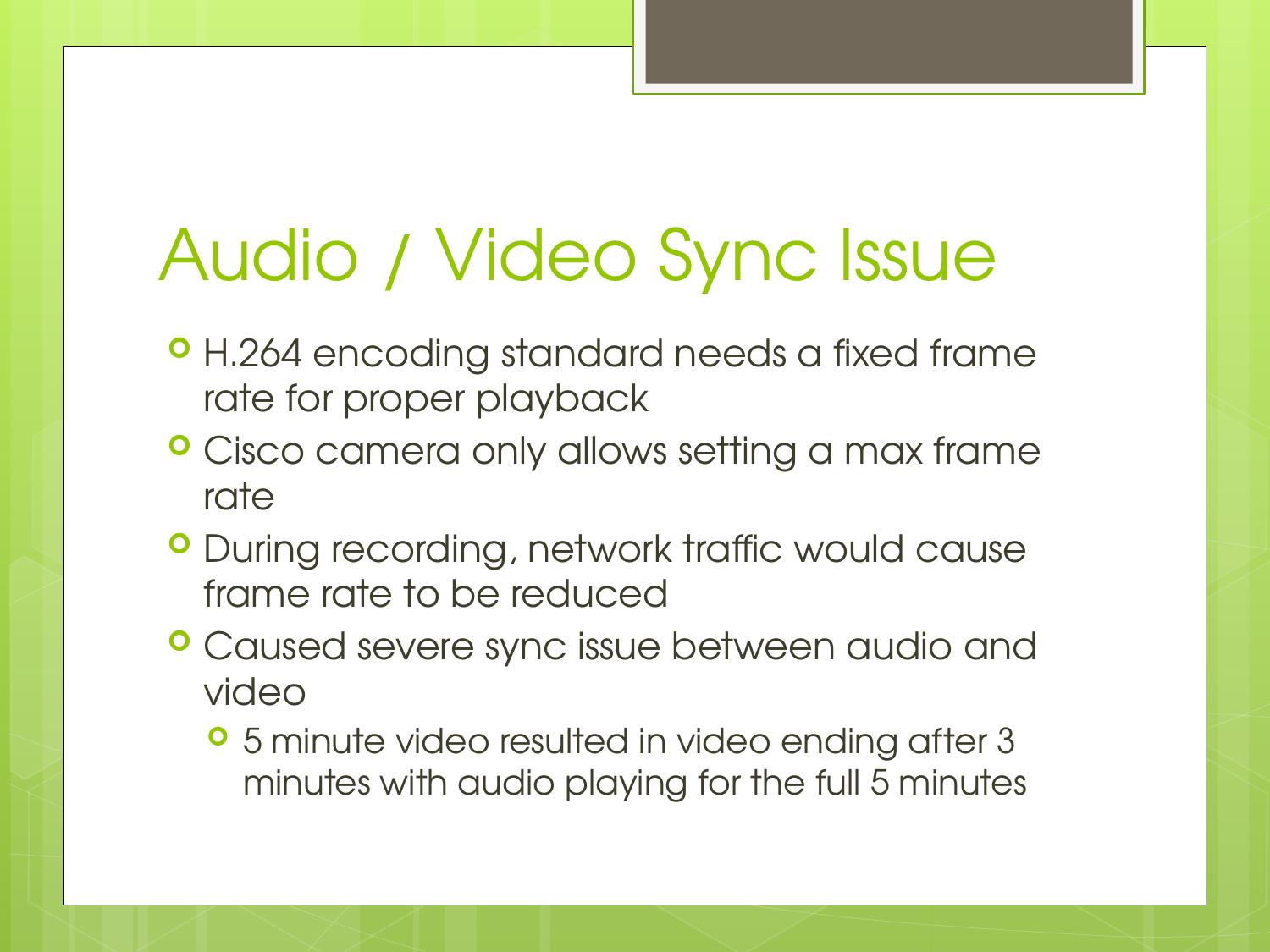

# Audio / Video Sync Issue
H.264 encoding standard needs a fixed frame rate for proper playback
Cisco camera only allows setting a max frame rate
During recording, network traffic would cause frame rate to be reduced
Caused severe sync issue between audio and video
5 minute video resulted in video ending after 3 minutes with audio playing for the full 5 minutes